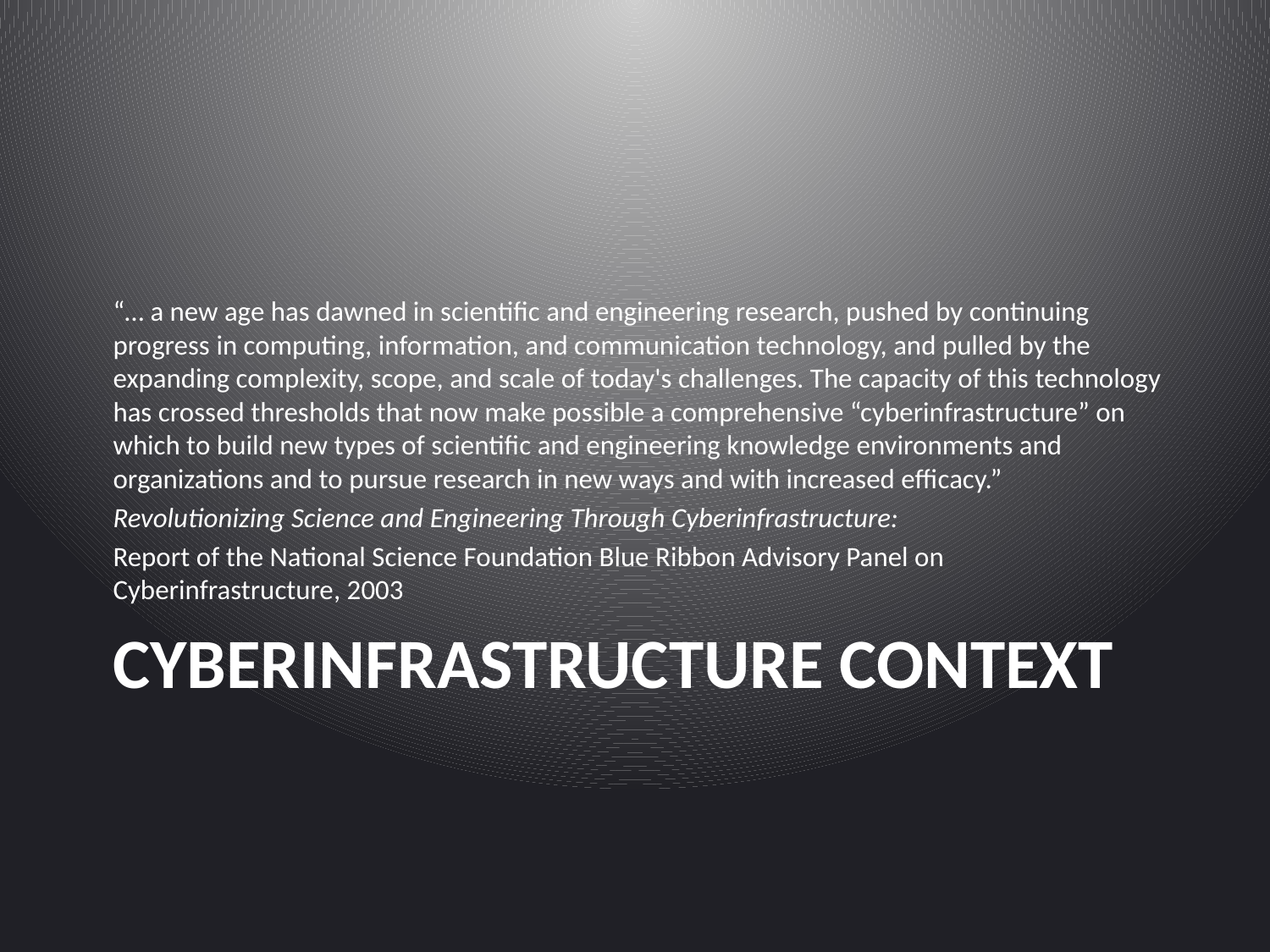

“… a new age has dawned in scientific and engineering research, pushed by continuing progress in computing, information, and communication technology, and pulled by the expanding complexity, scope, and scale of today's challenges. The capacity of this technology has crossed thresholds that now make possible a comprehensive “cyberinfrastructure” on which to build new types of scientific and engineering knowledge environments and organizations and to pursue research in new ways and with increased efficacy.”
Revolutionizing Science and Engineering Through Cyberinfrastructure:
Report of the National Science Foundation Blue Ribbon Advisory Panel on Cyberinfrastructure, 2003
# Cyberinfrastructure Context